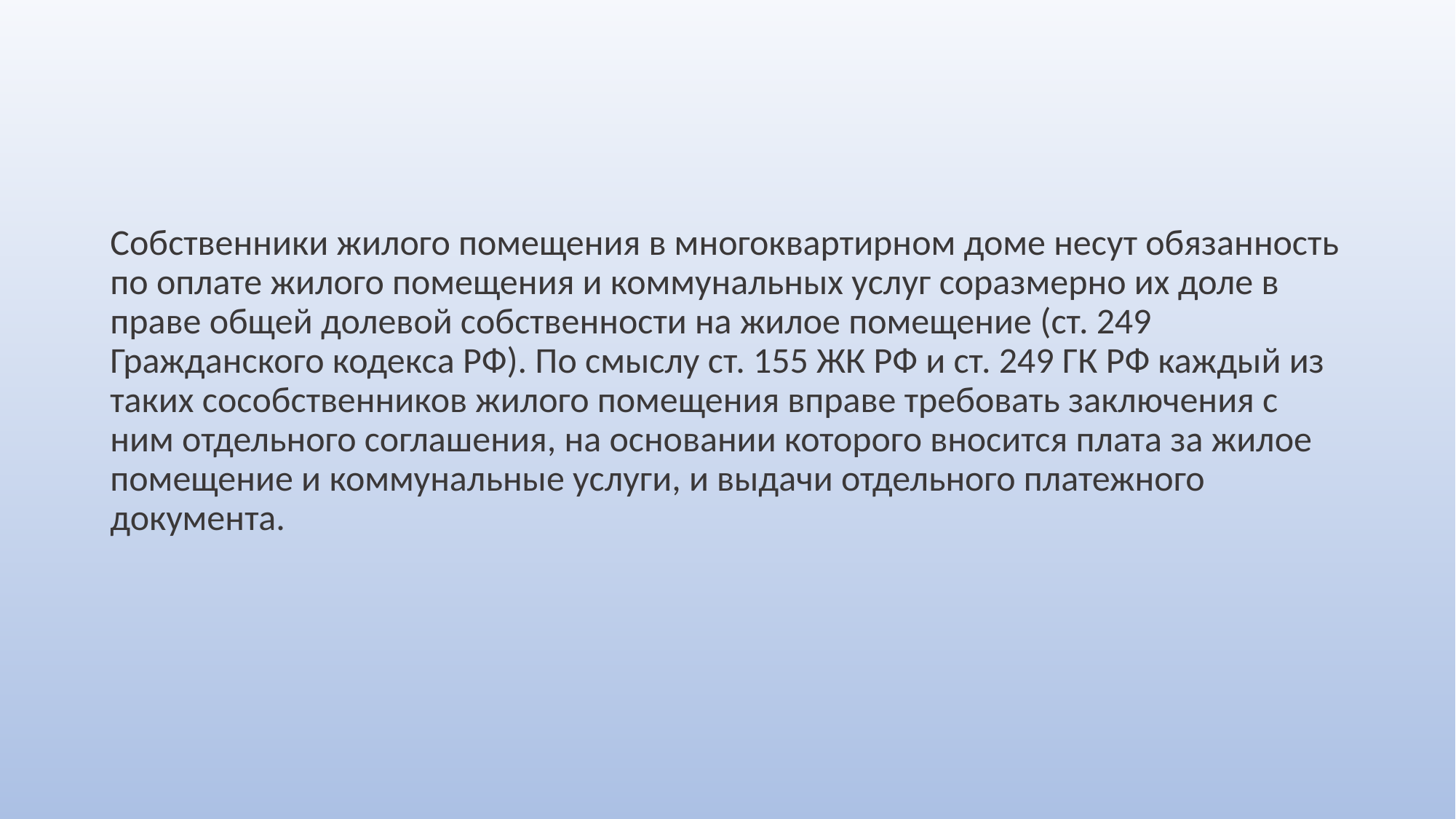

Собственники жилого помещения в многоквартирном доме несут обязанность по оплате жилого помещения и коммунальных услуг соразмерно их доле в праве общей долевой собственности на жилое помещение (ст. 249 Гражданского кодекса РФ). По смыслу ст. 155 ЖК РФ и ст. 249 ГК РФ каждый из таких сособственников жилого помещения вправе требовать заключения с ним отдельного соглашения, на основании которого вносится плата за жилое помещение и коммунальные услуги, и выдачи отдельного платежного документа.